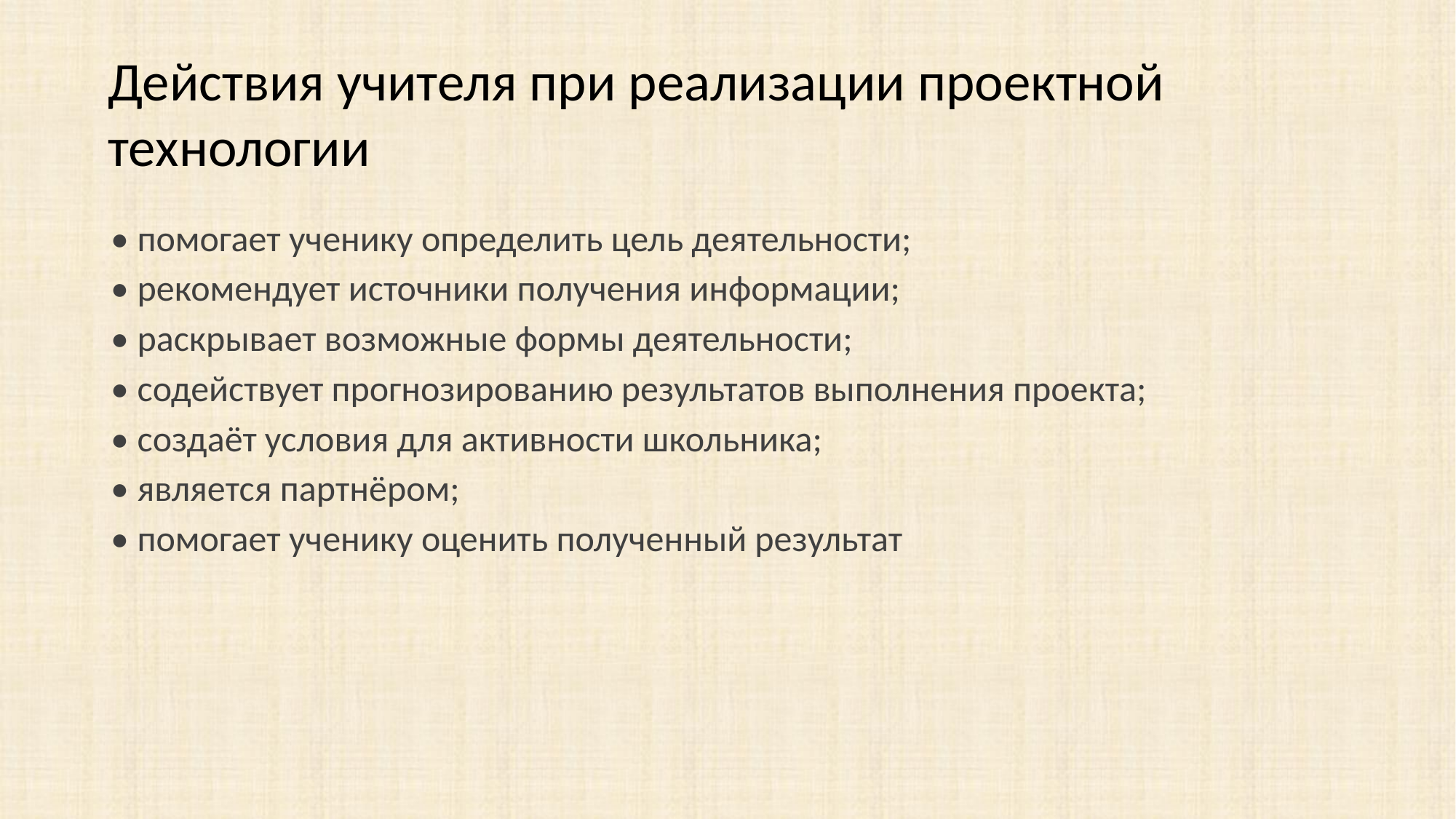

Действия учителя при реализации проектной технологии
• помогает ученику определить цель деятельности;
• рекомендует источники получения информации;
• раскрывает возможные формы деятельности;
• содействует прогнозированию результатов выполнения проекта;
• создаёт условия для активности школьника;
• является партнёром;
• помогает ученику оценить полученный результат